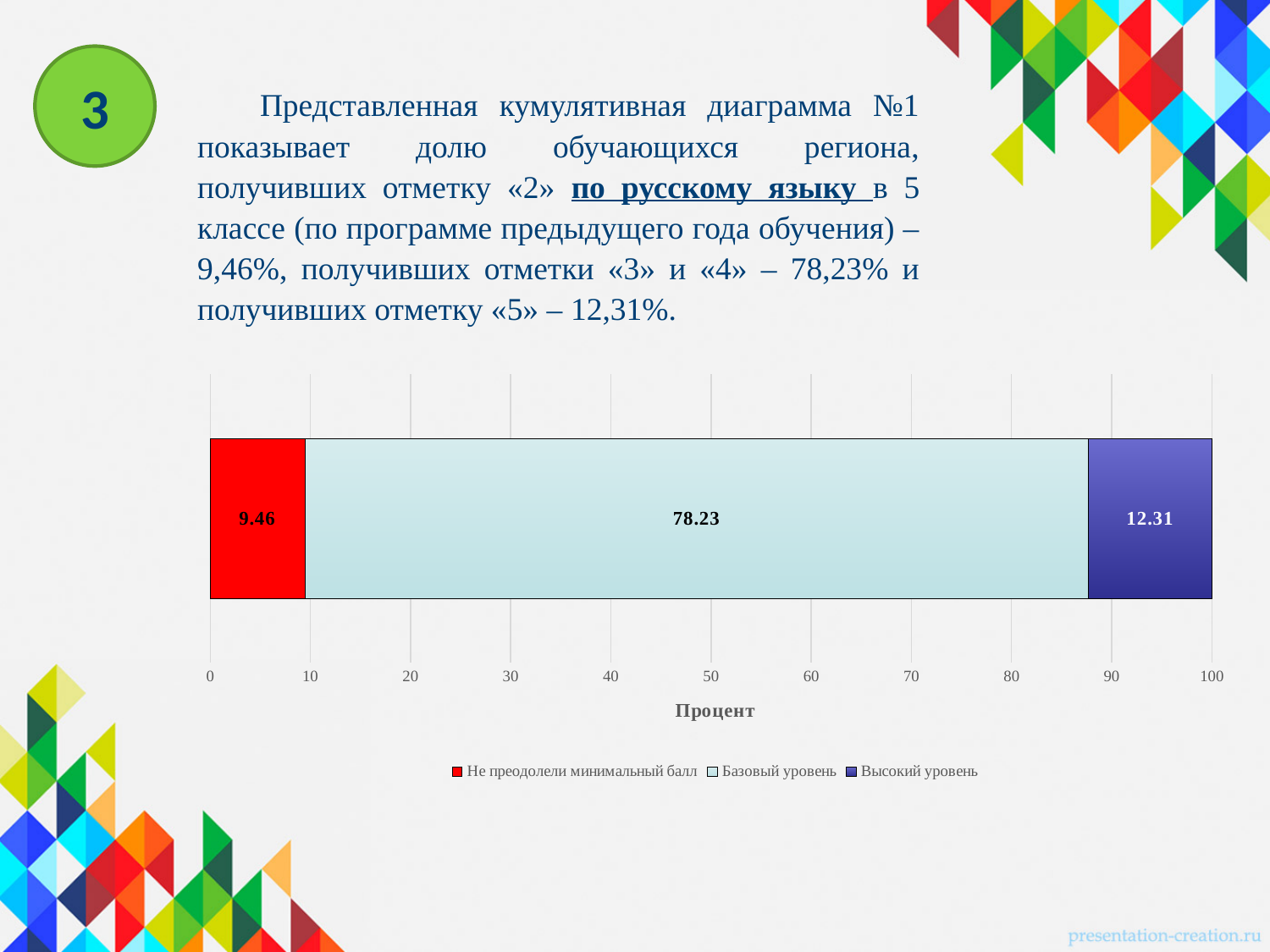

3
Представленная кумулятивная диаграмма №1 показывает долю обучающихся региона, получивших отметку «2» по русскому языку в 5 классе (по программе предыдущего года обучения) – 9,46%, получивших отметки «3» и «4» – 78,23% и получивших отметку «5» – 12,31%.

### Chart

| Category | Не преодолели минимальный балл | Базовый уровень | Высокий уровень |
|---|---|---|---|